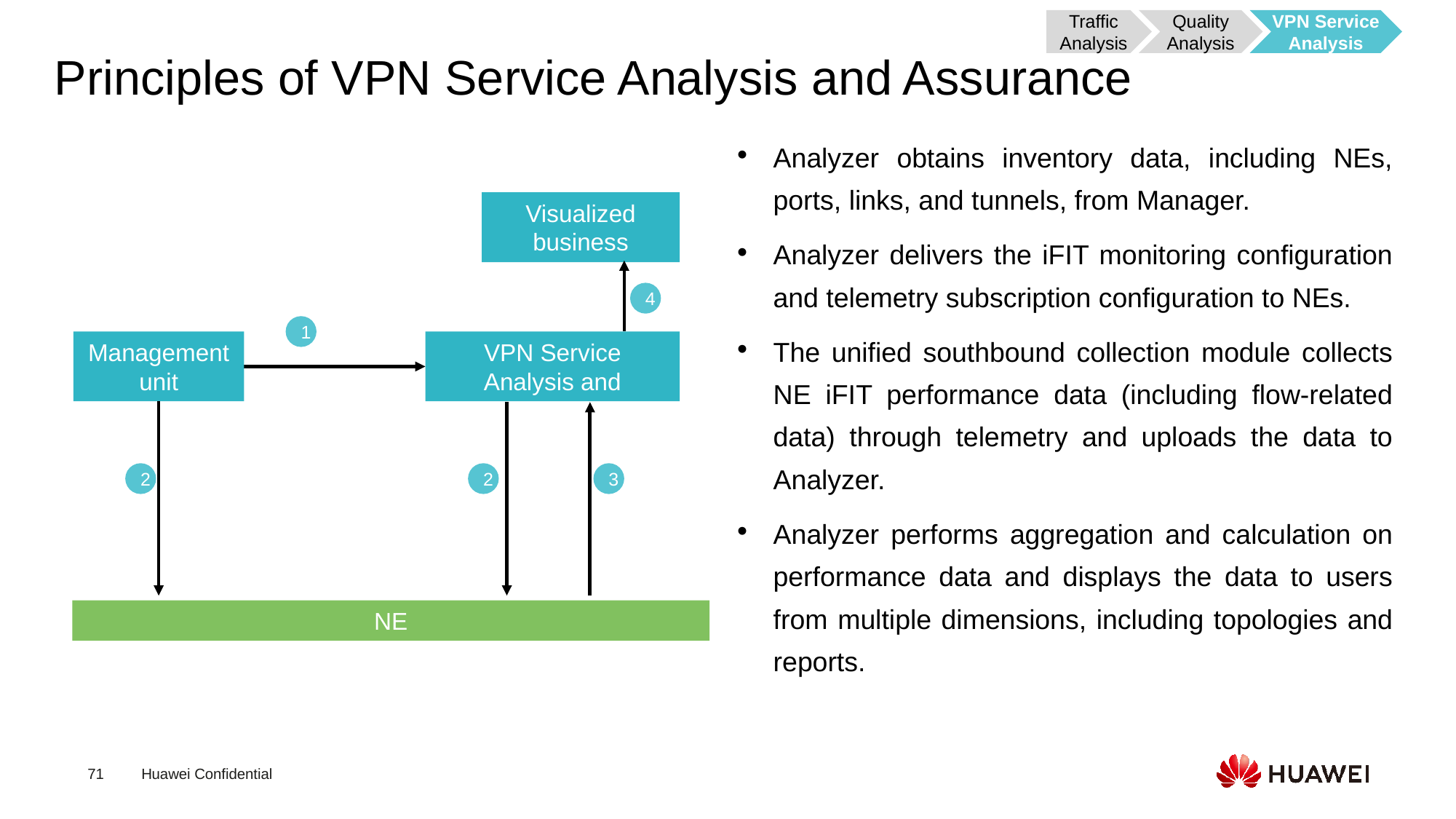

Traffic Analysis
Quality Analysis
VPN Service Analysis
# Principles of VPN Service Analysis and Assurance
Analyzer obtains inventory data, including NEs, ports, links, and tunnels, from Manager.
Analyzer delivers the iFIT monitoring configuration and telemetry subscription configuration to NEs.
The unified southbound collection module collects NE iFIT performance data (including flow-related data) through telemetry and uploads the data to Analyzer.
Analyzer performs aggregation and calculation on performance data and displays the data to users from multiple dimensions, including topologies and reports.
Visualized business
4
1
Management unit
VPN Service Analysis and Assurance
2
2
3
NE